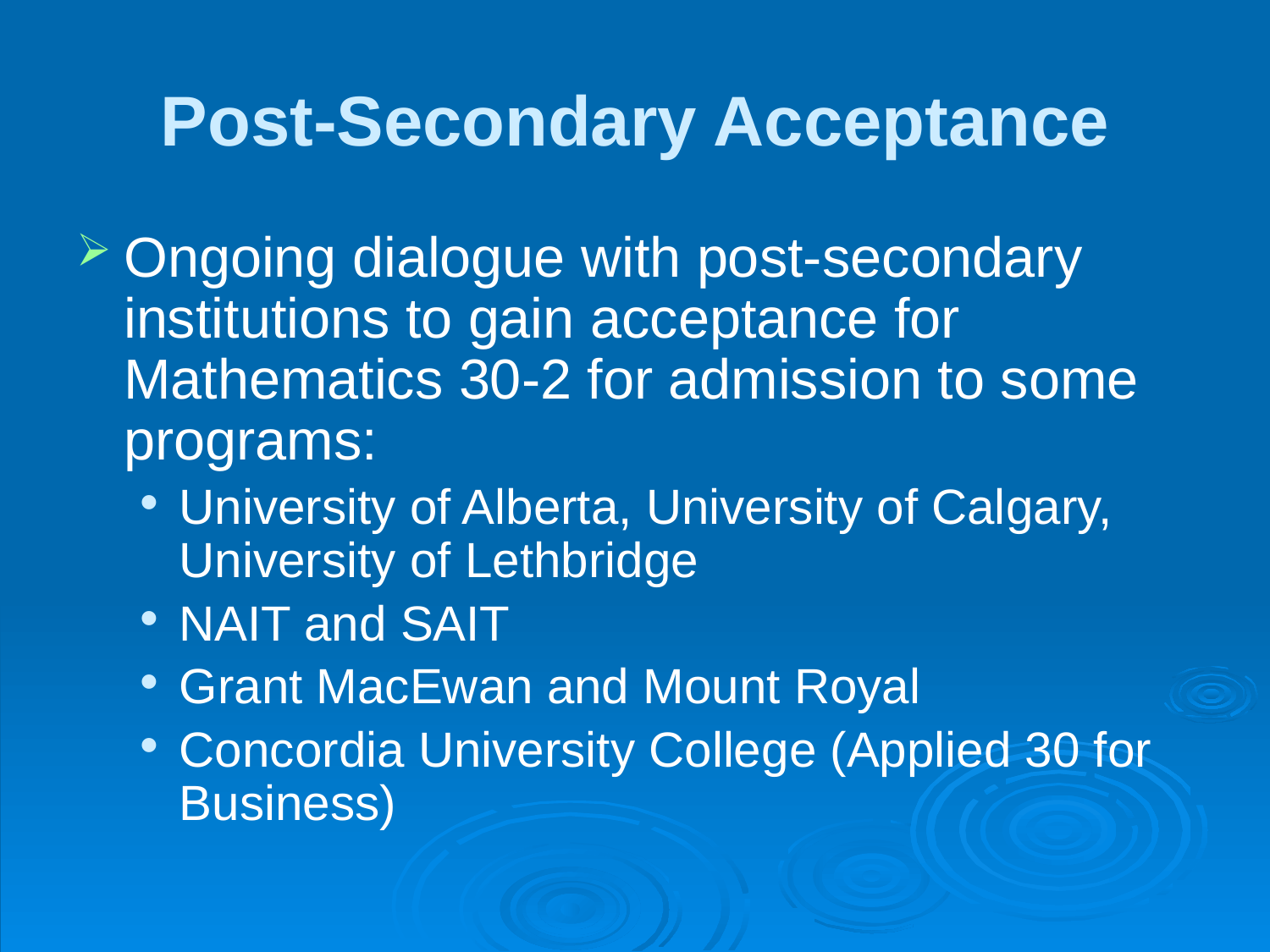

# Post-Secondary Acceptance
Ongoing dialogue with post-secondary institutions to gain acceptance for Mathematics 30-2 for admission to some programs:
University of Alberta, University of Calgary, University of Lethbridge
NAIT and SAIT
Grant MacEwan and Mount Royal
Concordia University College (Applied 30 for Business)